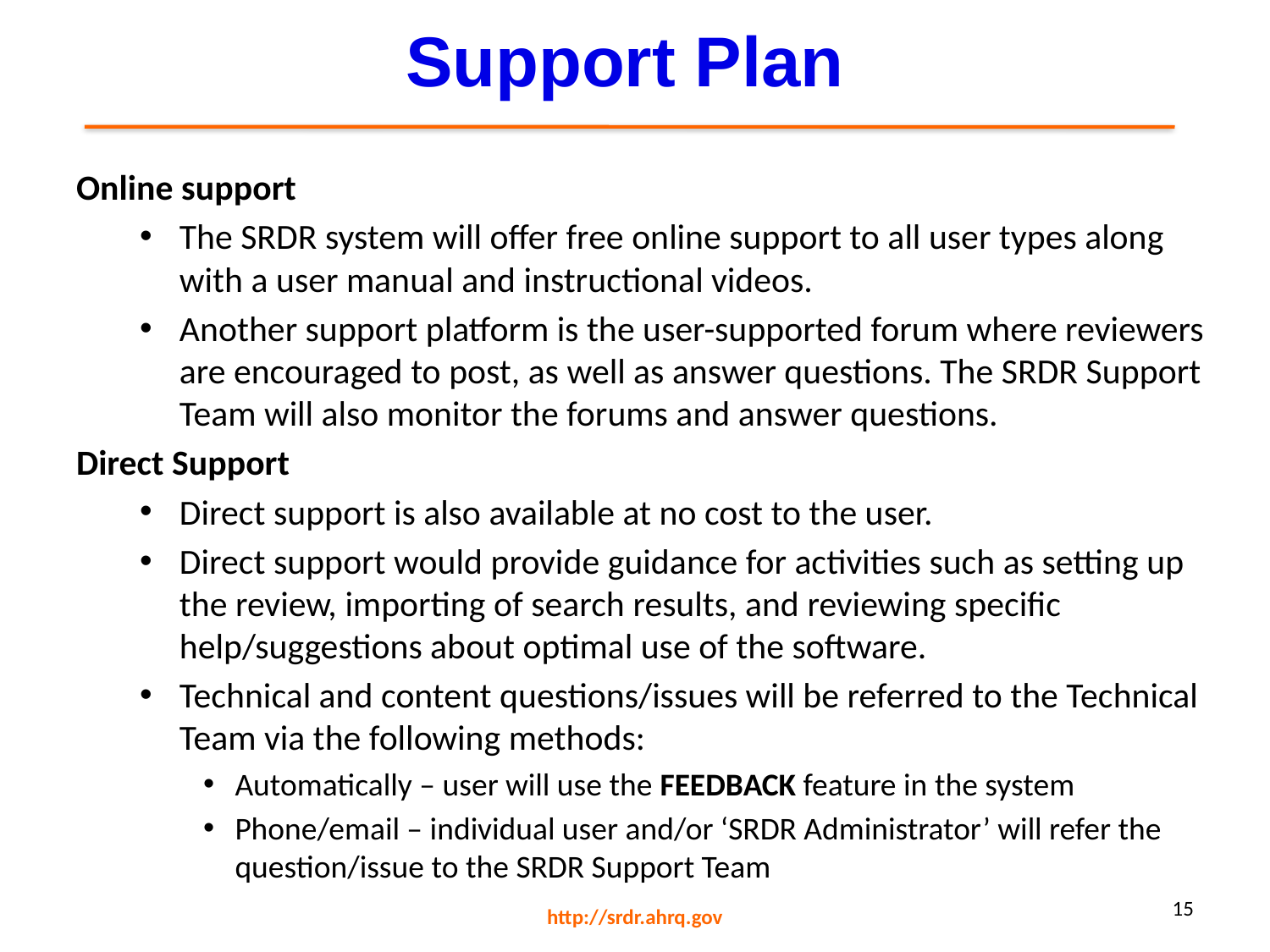

# Support Plan
Online support
The SRDR system will offer free online support to all user types along with a user manual and instructional videos.
Another support platform is the user-supported forum where reviewers are encouraged to post, as well as answer questions. The SRDR Support Team will also monitor the forums and answer questions.
Direct Support
Direct support is also available at no cost to the user.
Direct support would provide guidance for activities such as setting up the review, importing of search results, and reviewing specific help/suggestions about optimal use of the software.
Technical and content questions/issues will be referred to the Technical Team via the following methods:
Automatically – user will use the FEEDBACK feature in the system
Phone/email – individual user and/or ‘SRDR Administrator’ will refer the question/issue to the SRDR Support Team
15
http://srdr.ahrq.gov